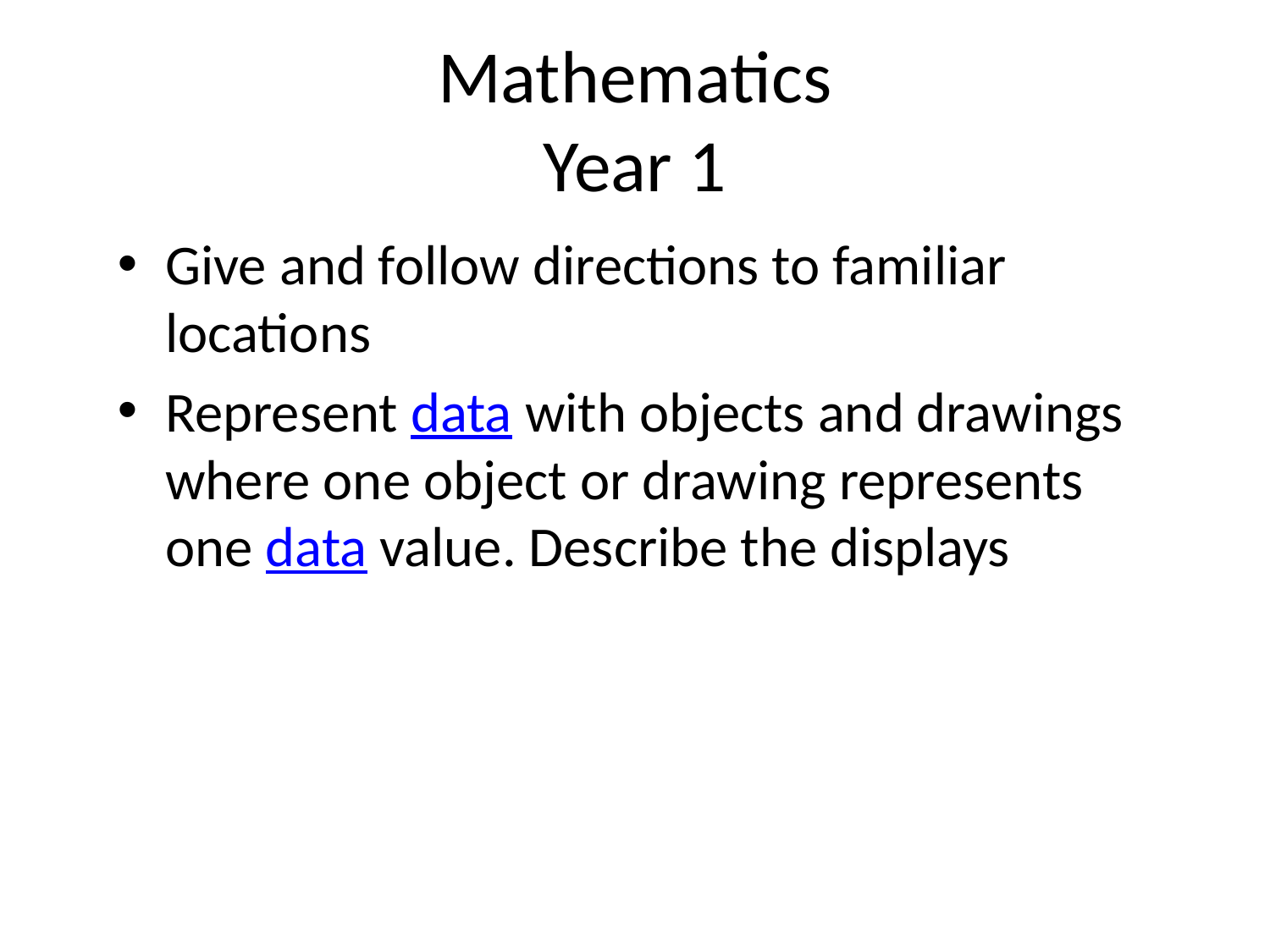

# Mathematics Year 1
Give and follow directions to familiar locations
Represent data with objects and drawings where one object or drawing represents one data value. Describe the displays